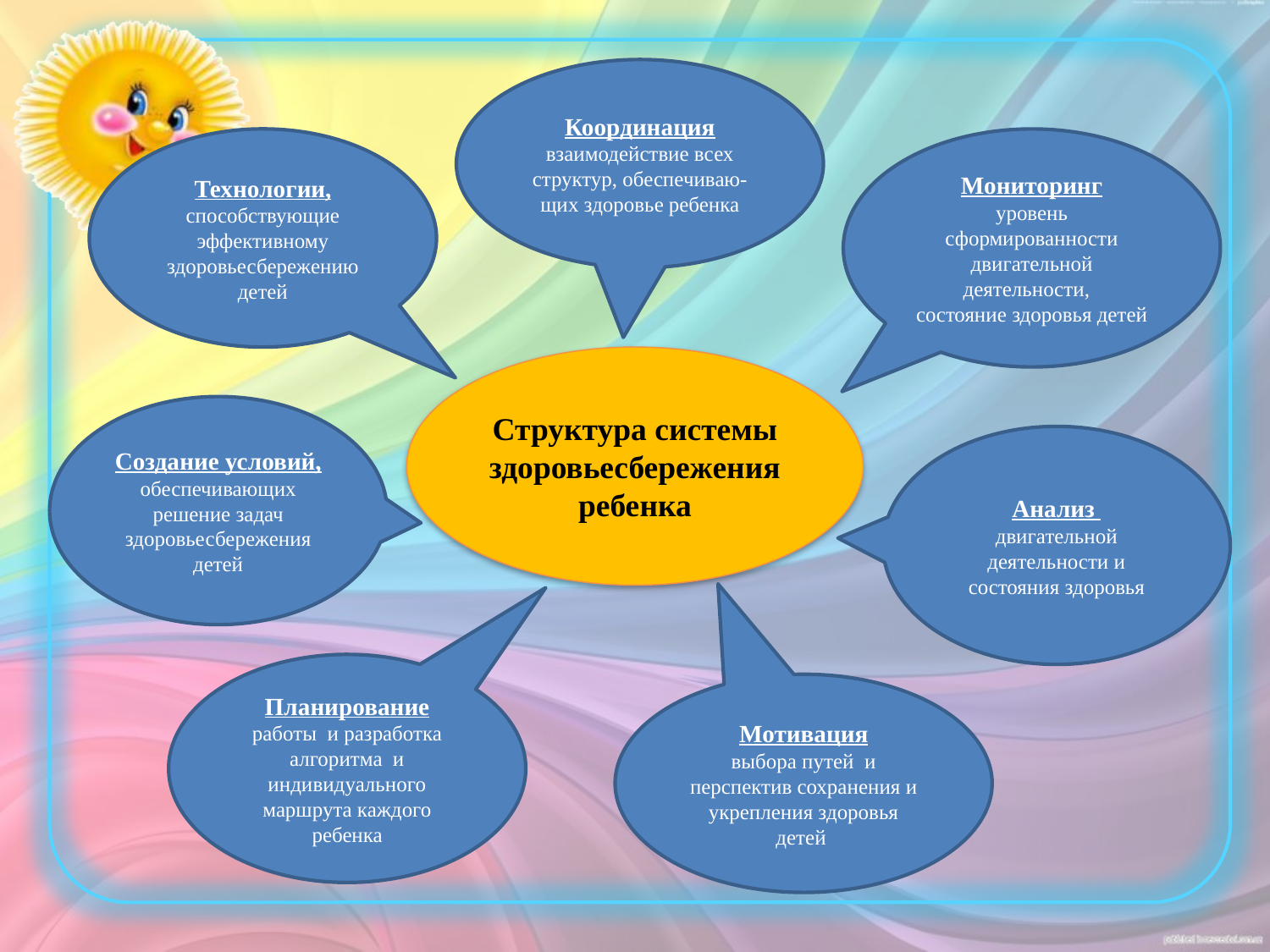

Координация
взаимодействие всех структур, обеспечиваю-щих здоровье ребенка
Технологии,
способствующие эффективному здоровьесбережению детей
Мониторинг
уровень сформированности двигательной деятельности,
состояние здоровья детей
Структура системы здоровьесбережения ребенка
Создание условий,
обеспечивающих решение задач здоровьесбережения детей
Анализ
двигательной деятельности и состояния здоровья
Планирование
работы  и разработка алгоритма  и индивидуального маршрута каждого ребенка
Мотивация
выбора путей  и перспектив сохранения и укрепления здоровья детей